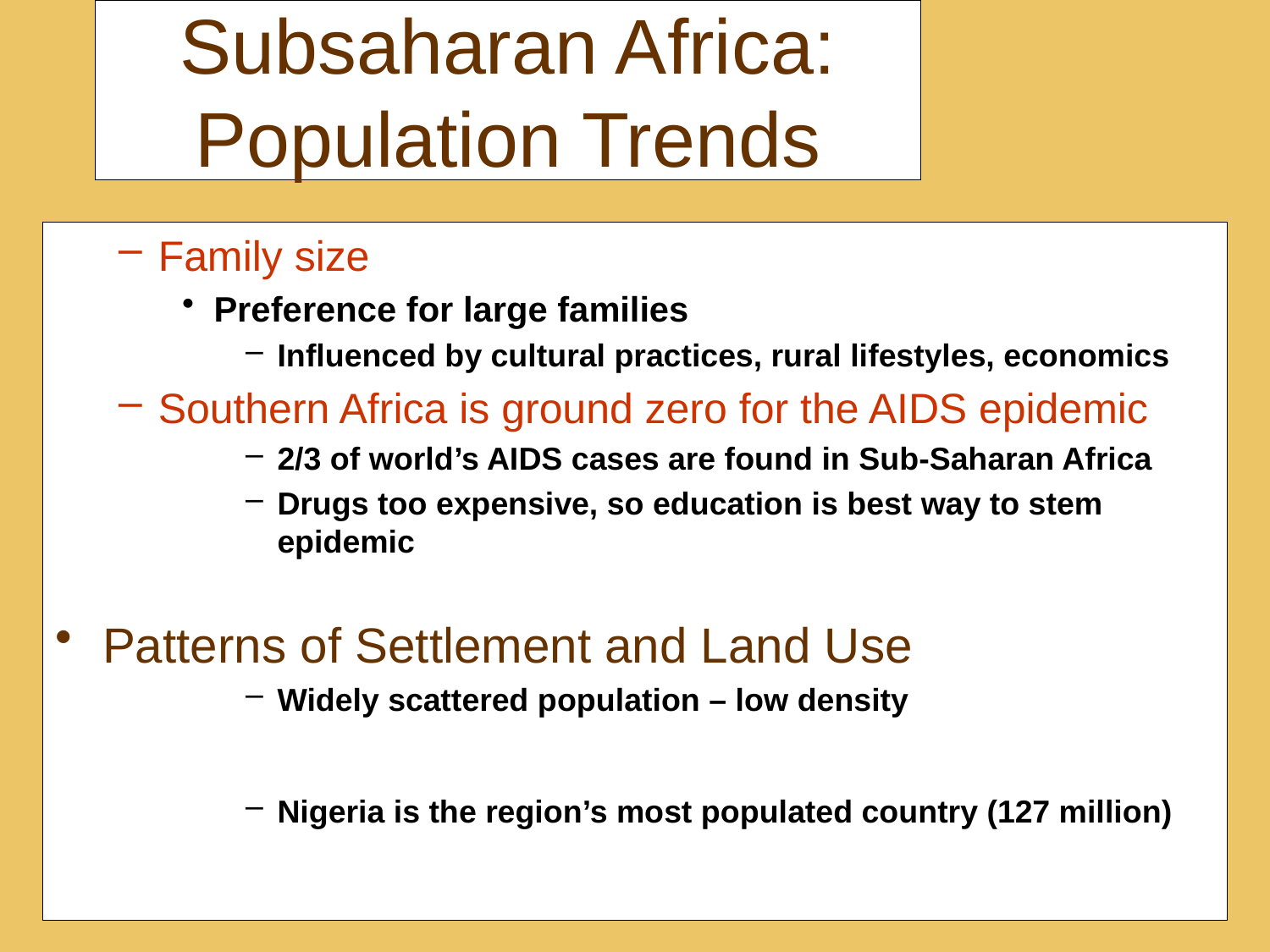

# Subsaharan Africa: Population Trends
Family size
Preference for large families
Influenced by cultural practices, rural lifestyles, economics
Southern Africa is ground zero for the AIDS epidemic
2/3 of world’s AIDS cases are found in Sub-Saharan Africa
Drugs too expensive, so education is best way to stem epidemic

Patterns of Settlement and Land Use
Widely scattered population – low density

Nigeria is the region’s most populated country (127 million)